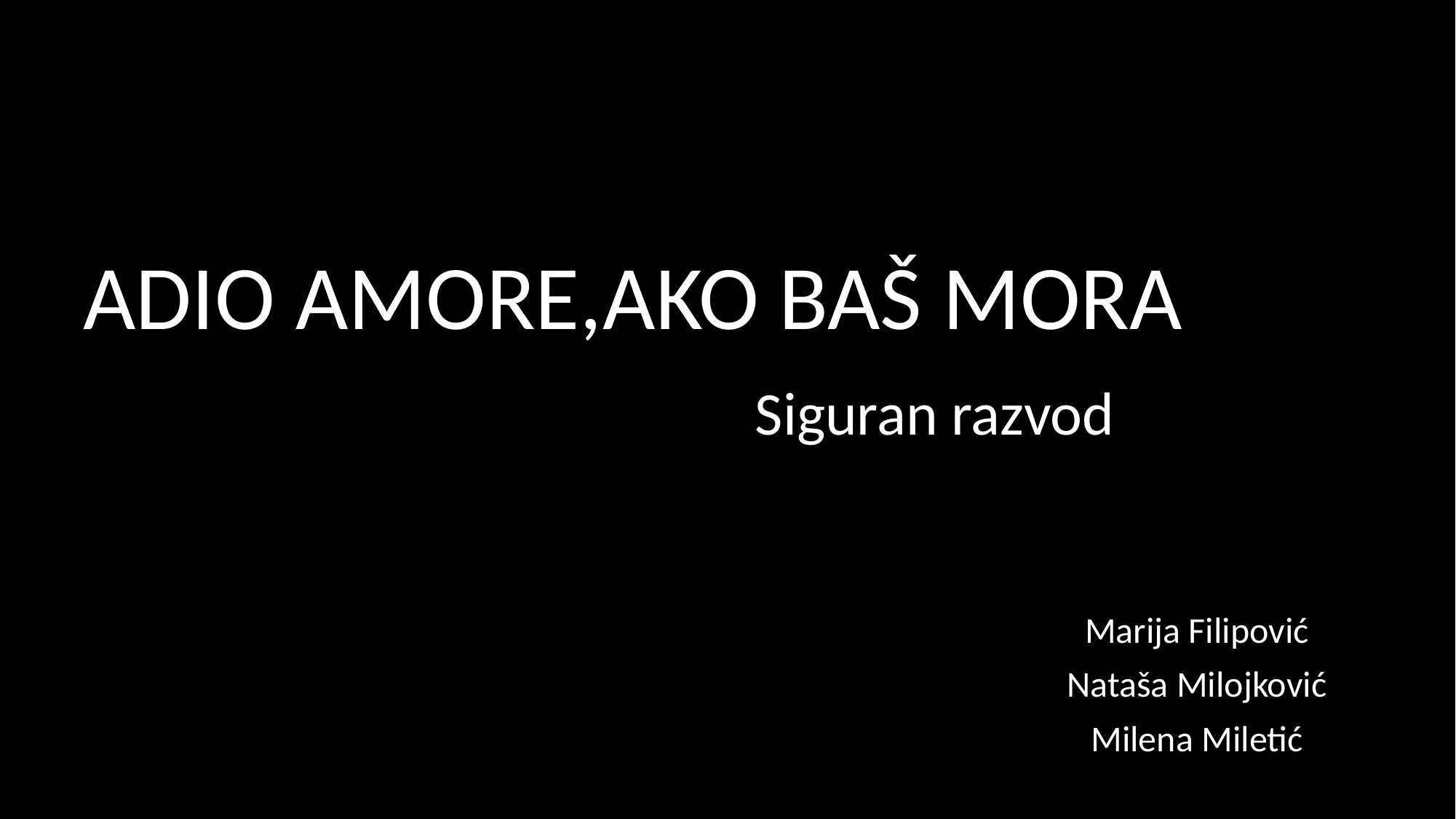

# ADIO AMORE,AKO BAŠ MORA
Siguran razvod
Marija Filipović
Nataša Milojković
Milena Miletić